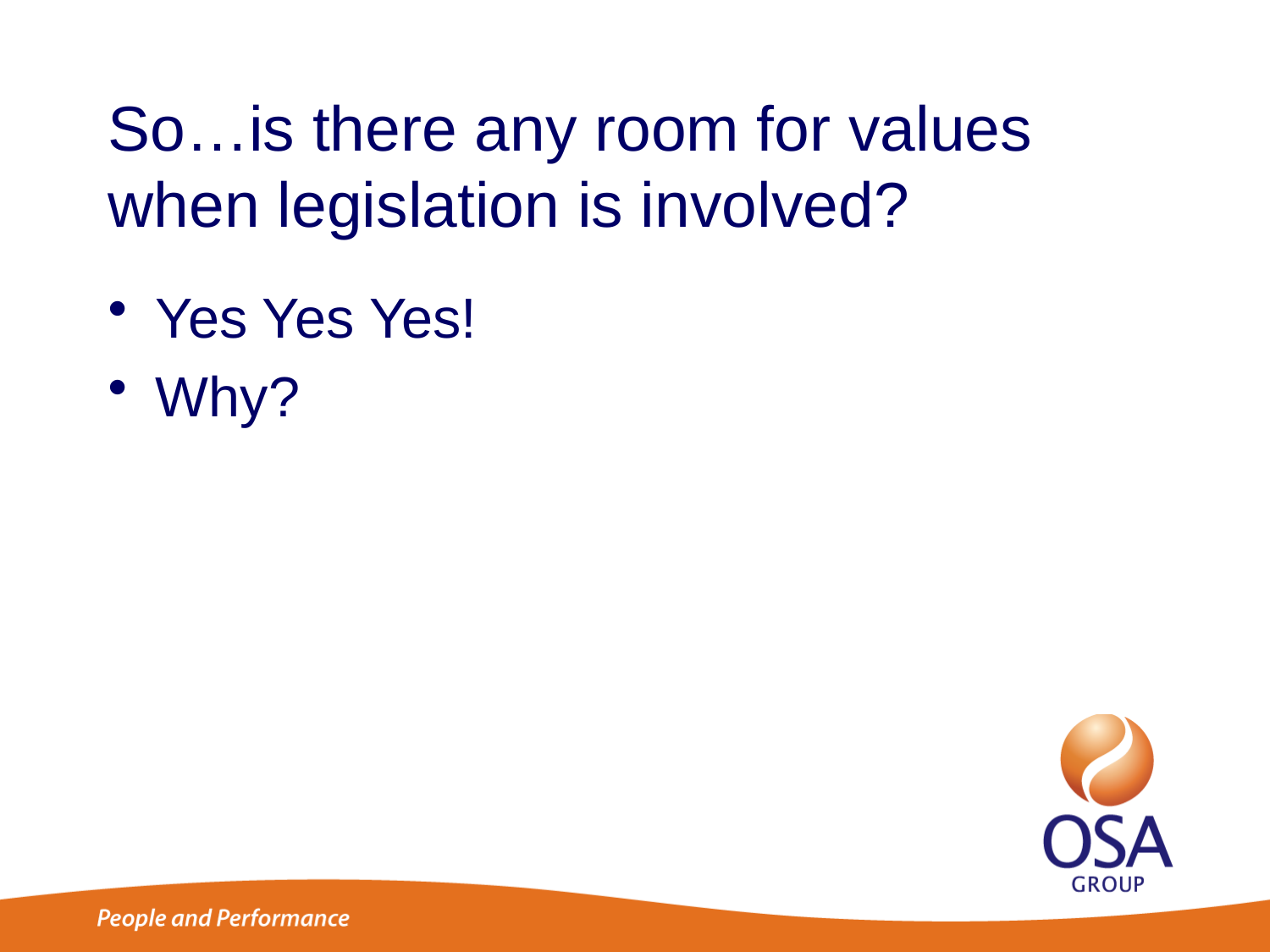

# So…is there any room for values when legislation is involved?
Yes Yes Yes!
Why?